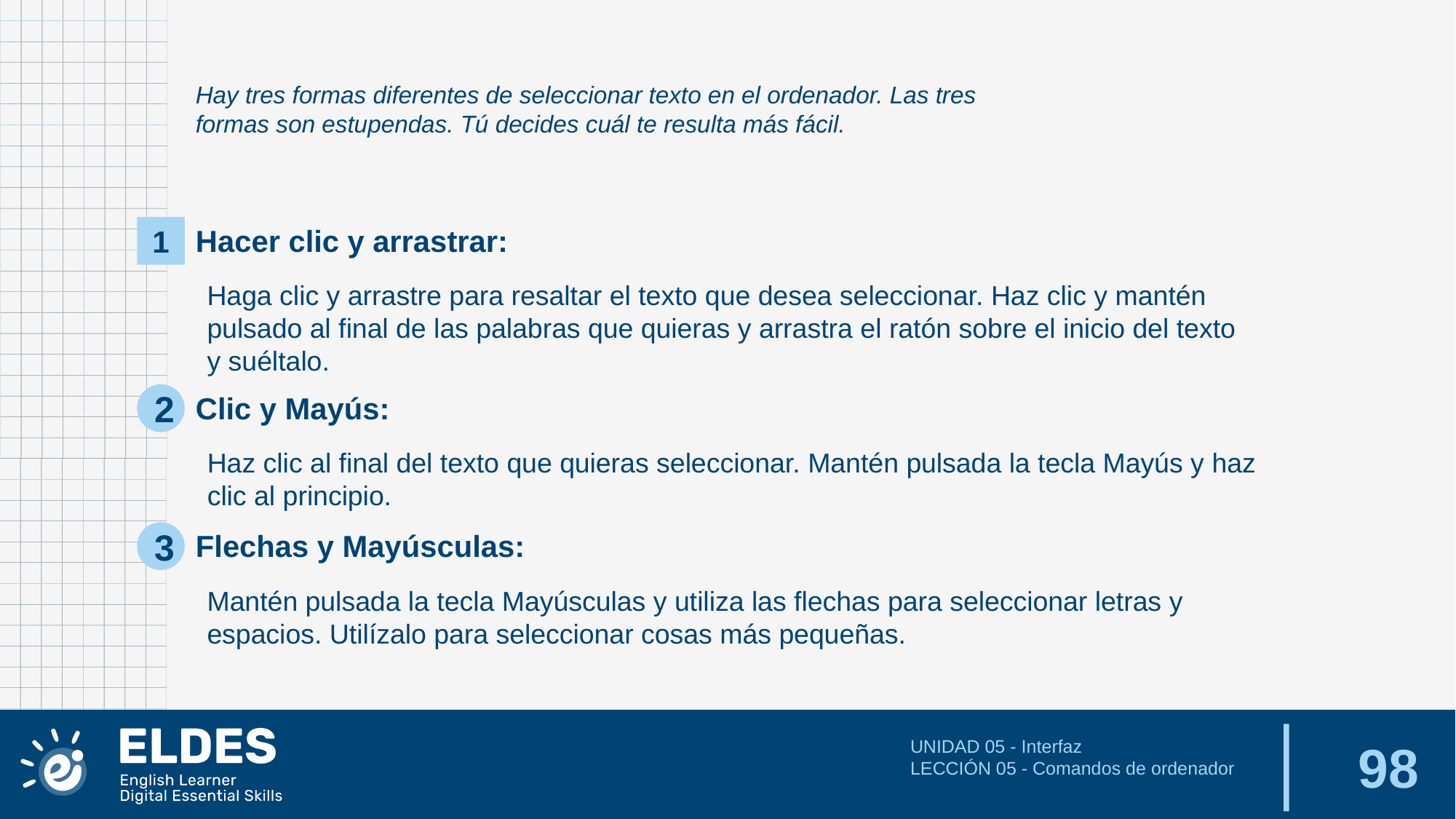

Hay tres formas diferentes de seleccionar texto en el ordenador. Las tres formas son estupendas. Tú decides cuál te resulta más fácil.
1
Hacer clic y arrastrar:
Haga clic y arrastre para resaltar el texto que desea seleccionar. Haz clic y mantén pulsado al final de las palabras que quieras y arrastra el ratón sobre el inicio del texto y suéltalo.
2
Clic y Mayús:
Haz clic al final del texto que quieras seleccionar. Mantén pulsada la tecla Mayús y haz clic al principio.
3
Flechas y Mayúsculas:
Mantén pulsada la tecla Mayúsculas y utiliza las flechas para seleccionar letras y espacios. Utilízalo para seleccionar cosas más pequeñas.
98
UNIDAD 05 - Interfaz
LECCIÓN 05 - Comandos de ordenador